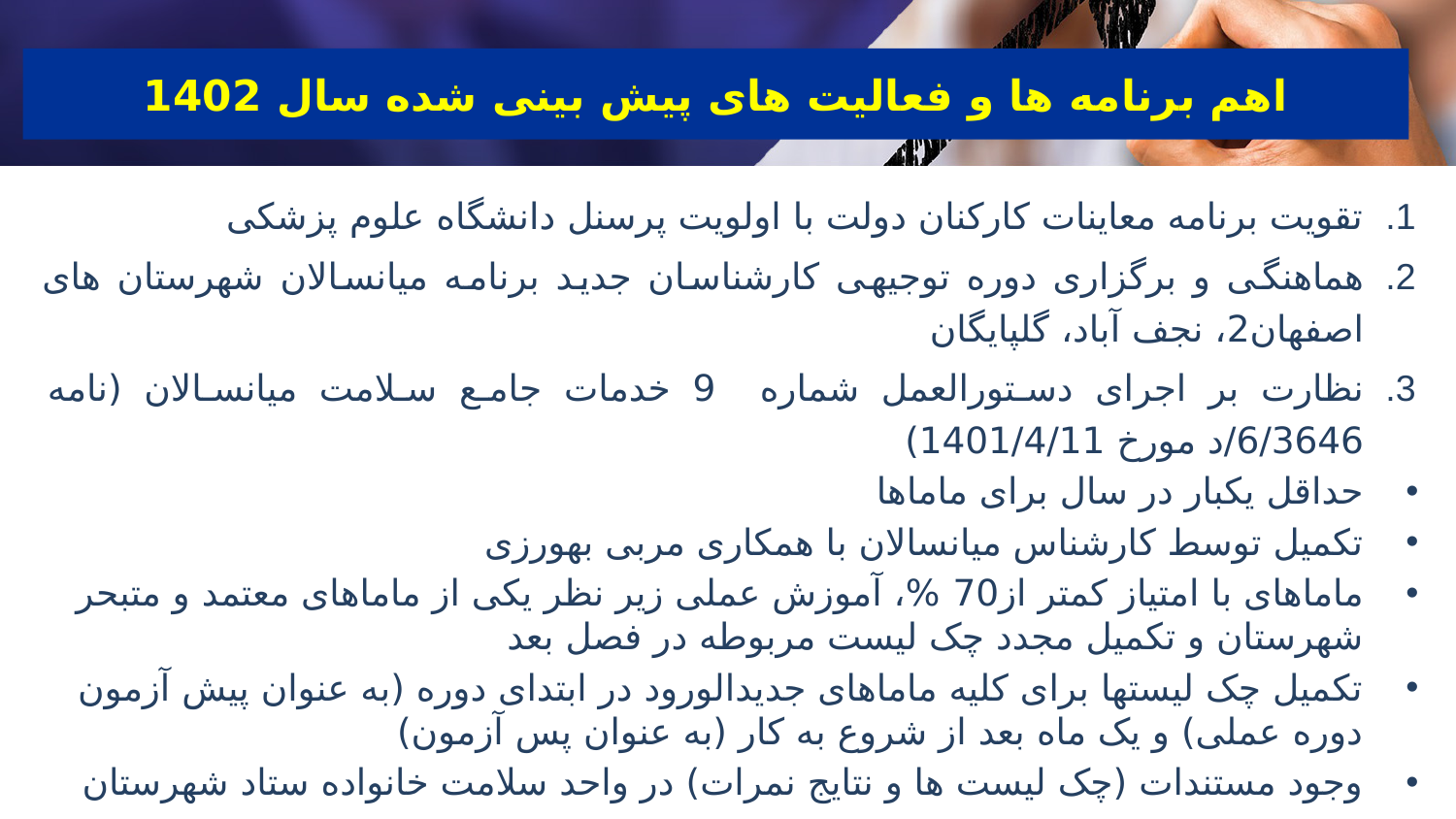

اهم برنامه ها و فعالیت های پیش بینی شده سال 1402
تقویت برنامه معاینات کارکنان دولت با اولویت پرسنل دانشگاه علوم پزشکی
هماهنگی و برگزاری دوره توجیهی کارشناسان جدید برنامه میانسالان شهرستان های اصفهان2، نجف آباد، گلپایگان
نظارت بر اجرای دستورالعمل شماره  9 خدمات جامع سلامت میانسالان (نامه 6/3646/د مورخ 1401/4/11)
حداقل یکبار در سال برای ماماها
تکمیل توسط کارشناس میانسالان با همکاری مربی بهورزی
ماماهای با امتیاز کمتر از70 %، آموزش عملی زیر نظر یکی از ماماهای معتمد و متبحر شهرستان و تکمیل مجدد چک لیست مربوطه در فصل بعد
تکمیل چک لیستها برای کلیه ماماهای جدیدالورود در ابتدای دوره (به عنوان پیش آزمون دوره عملی) و یک ماه بعد از شروع به کار (به عنوان پس آزمون)
وجود مستندات (چک لیست ها و نتایج نمرات) در واحد سلامت خانواده ستاد شهرستان